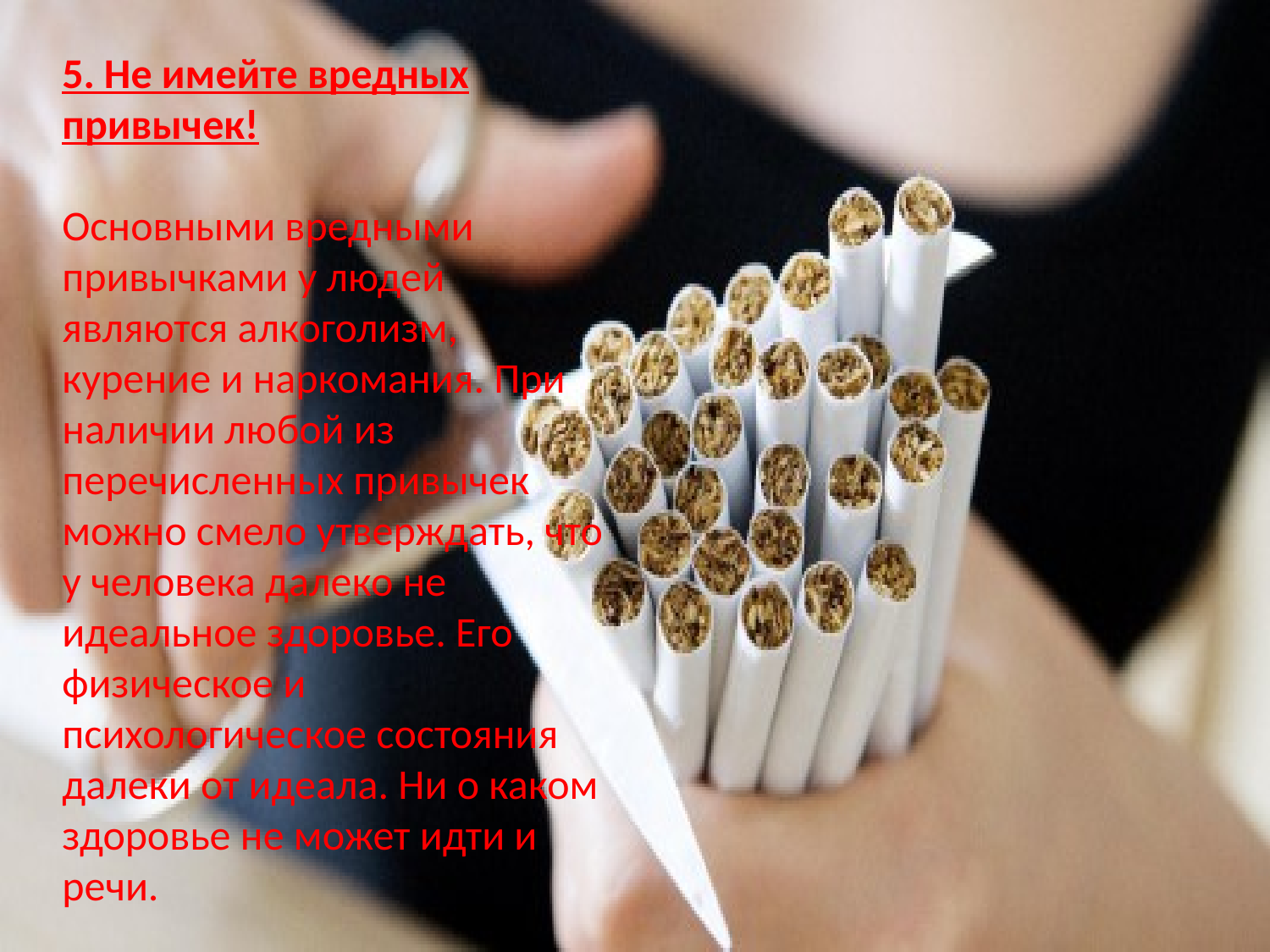

5. Не имейте вредных привычек!

Основными вредными привычками у людей являются алкоголизм, курение и наркомания. При наличии любой из перечисленных привычек можно смело утверждать, что у человека далеко не идеальное здоровье. Его физическое и психологическое состояния далеки от идеала. Ни о каком здоровье не может идти и речи.